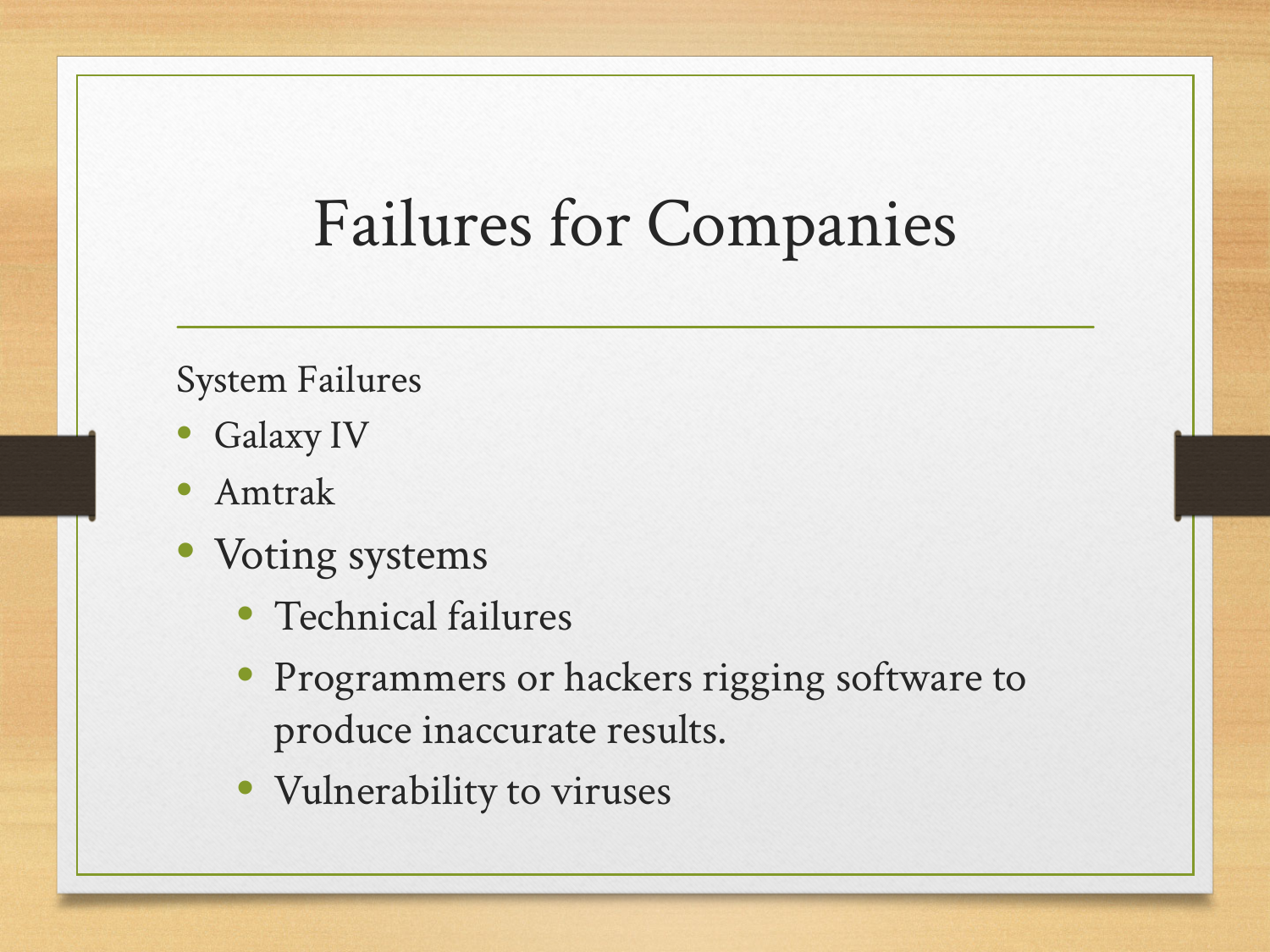

# Failures for Companies
System Failures
Galaxy IV
Amtrak
Voting systems
Technical failures
Programmers or hackers rigging software to produce inaccurate results.
Vulnerability to viruses